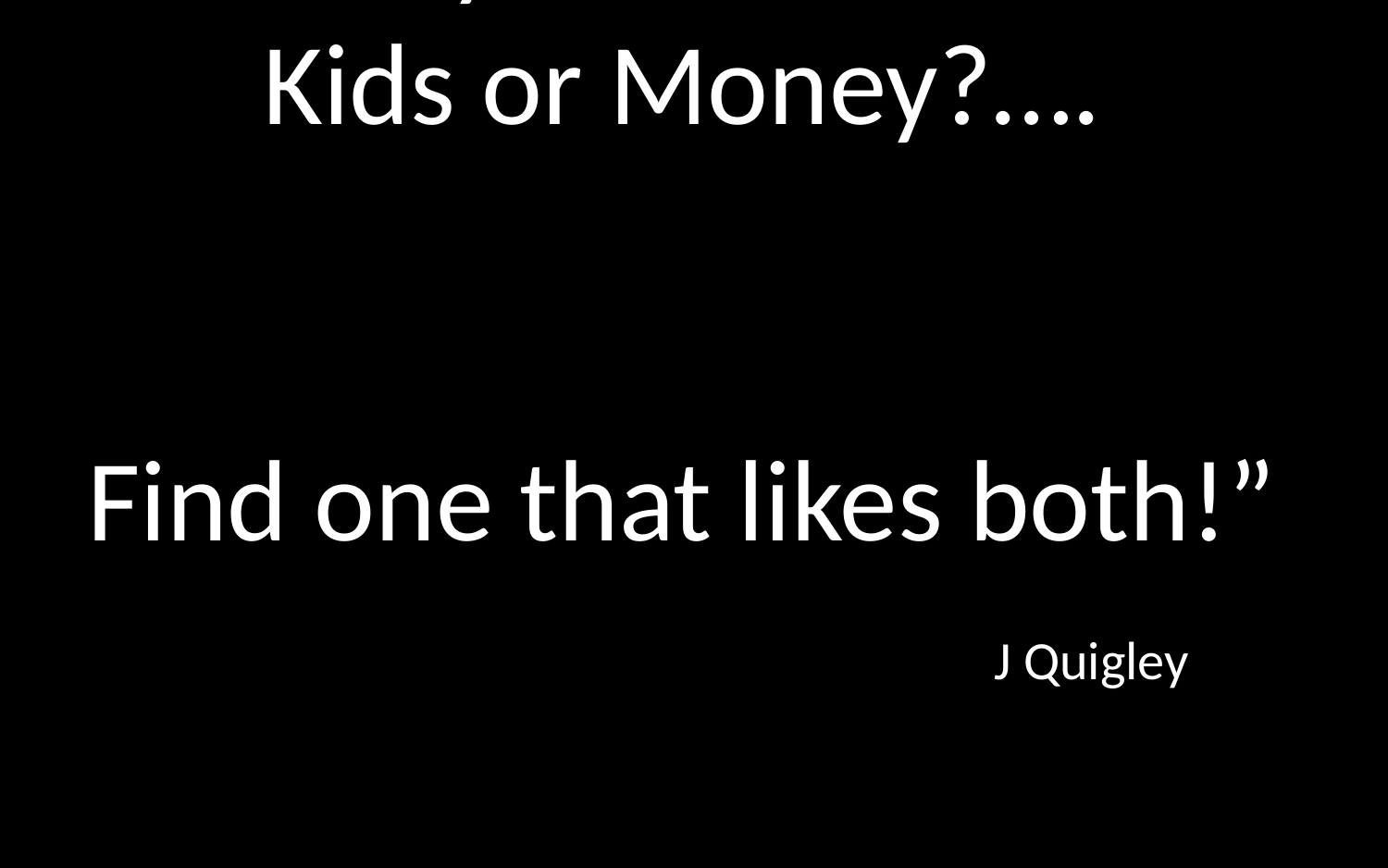

# “Does your Provider like Kids or Money?…. Find one that likes both!” J Quigley